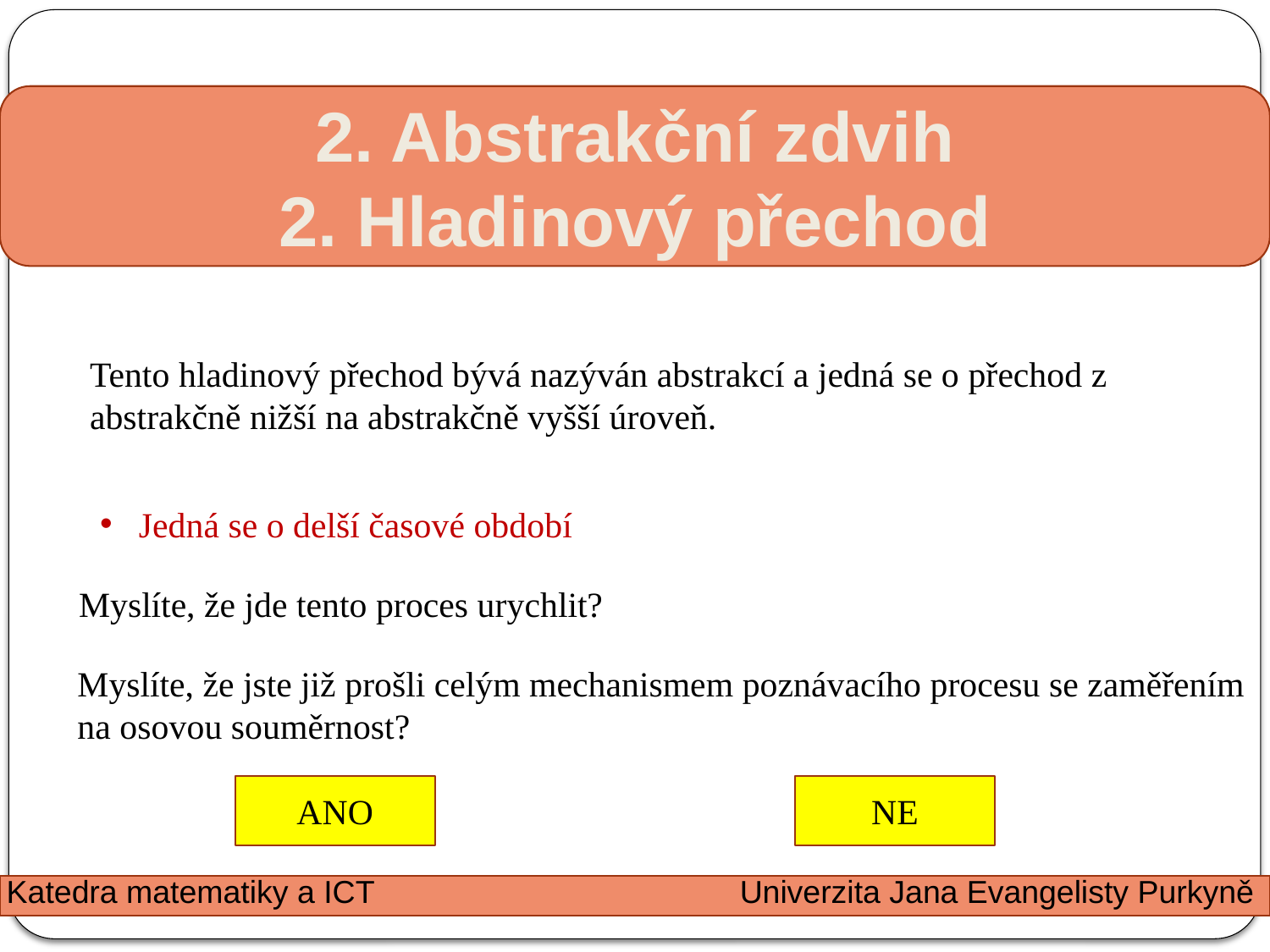

2. Abstrakční zdvih
2. Hladinový přechod
Tento hladinový přechod bývá nazýván abstrakcí a jedná se o přechod z
abstrakčně nižší na abstrakčně vyšší úroveň.
 Jedná se o delší časové období
Myslíte, že jde tento proces urychlit?
Myslíte, že jste již prošli celým mechanismem poznávacího procesu se zaměřením
na osovou souměrnost?
ANO
NE
Katedra matematiky a ICT
Univerzita Jana Evangelisty Purkyně